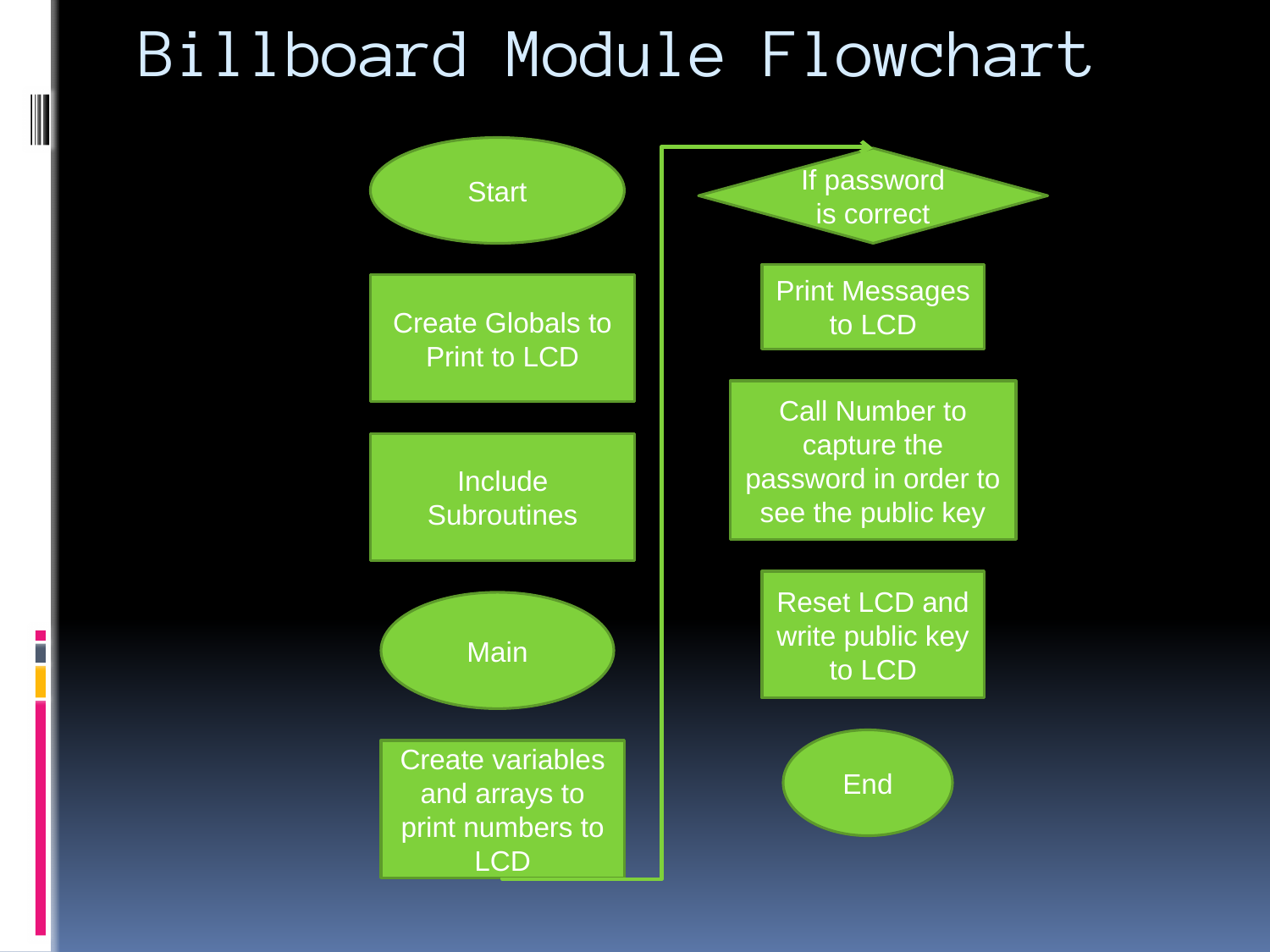

# Billboard Module Flowchart
Start
If password is correct
Print Messages to LCD
Create Globals to Print to LCD
Call Number to capture the password in order to see the public key
Include Subroutines
Reset LCD and write public key to LCD
Main
End
Create variables and arrays to print numbers to LCD